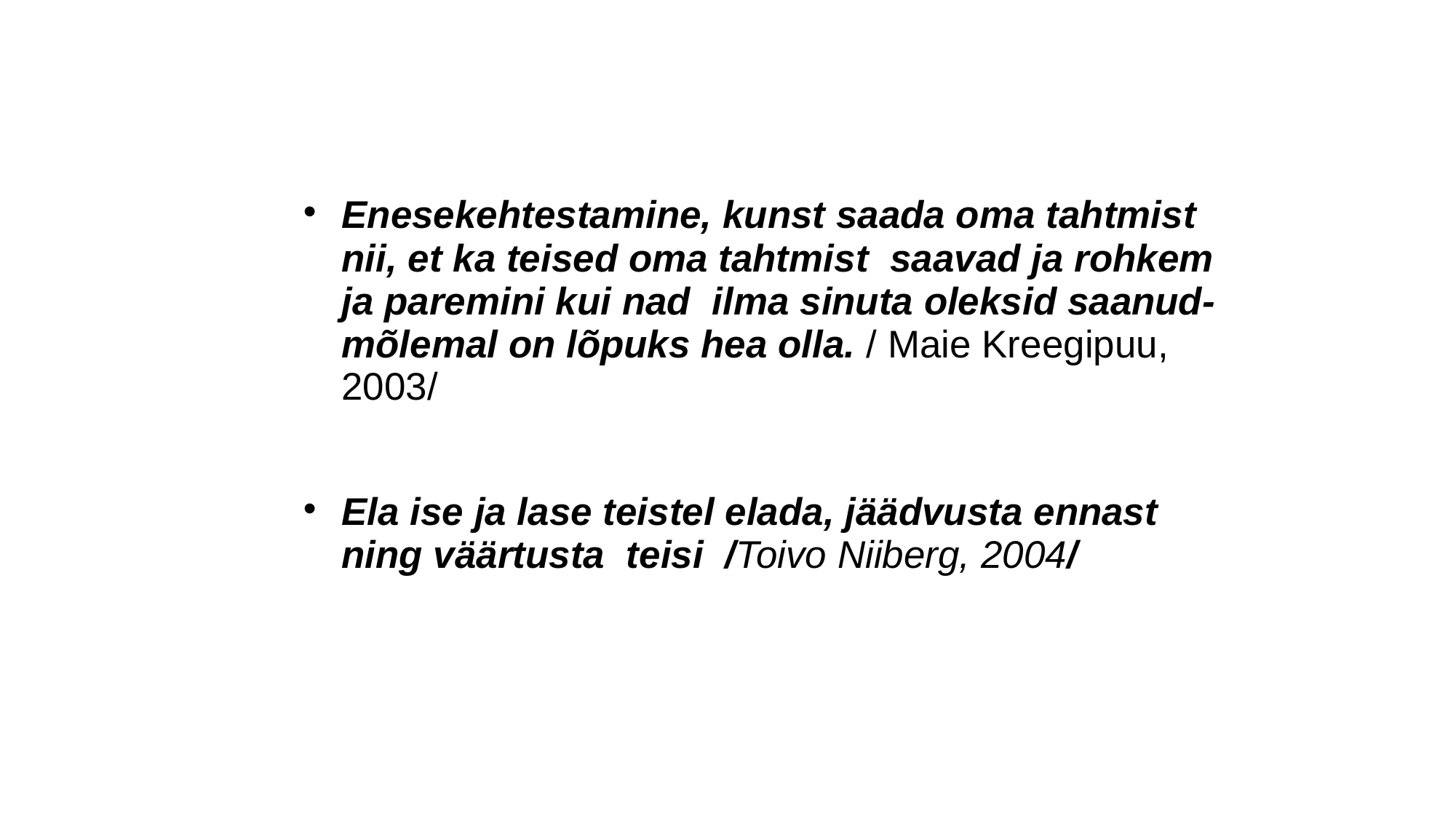

Enesekehtestamine, kunst saada oma tahtmist nii, et ka teised oma tahtmist  saavad ja rohkem ja paremini kui nad  ilma sinuta oleksid saanud- mõlemal on lõpuks hea olla. / Maie Kreegipuu,  2003/

Ela ise ja lase teistel elada, jäädvusta ennast ning väärtusta  teisi  /Toivo Niiberg, 2004/